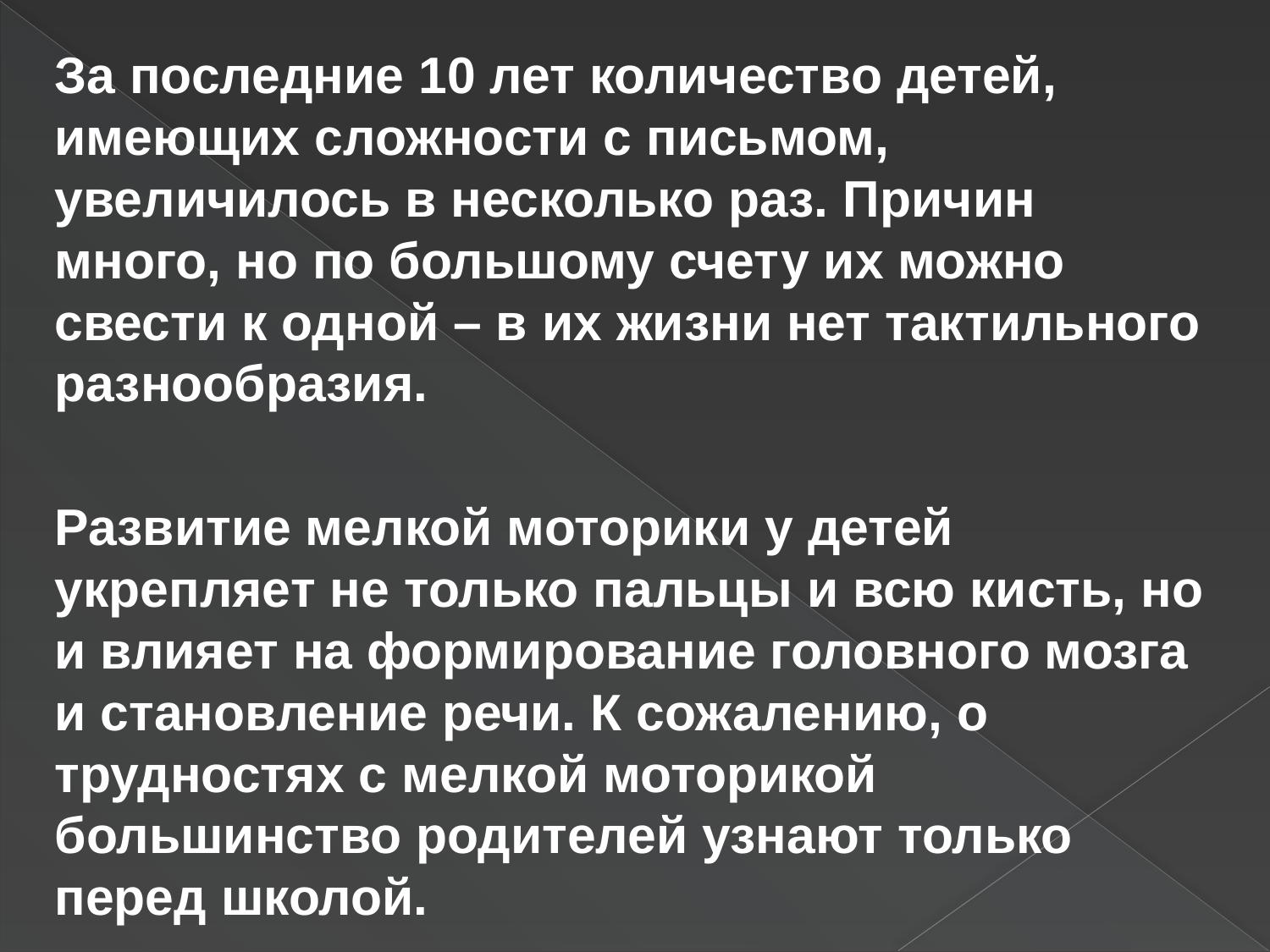

За последние 10 лет количество детей, имеющих сложности с письмом, увеличилось в несколько раз. Причин много, но по большому счету их можно свести к одной – в их жизни нет тактильного разнообразия.

	Развитие мелкой моторики у детей укрепляет не только пальцы и всю кисть, но и влияет на формирование головного мозга и становление речи. К сожалению, о трудностях с мелкой моторикой большинство родителей узнают только перед школой.